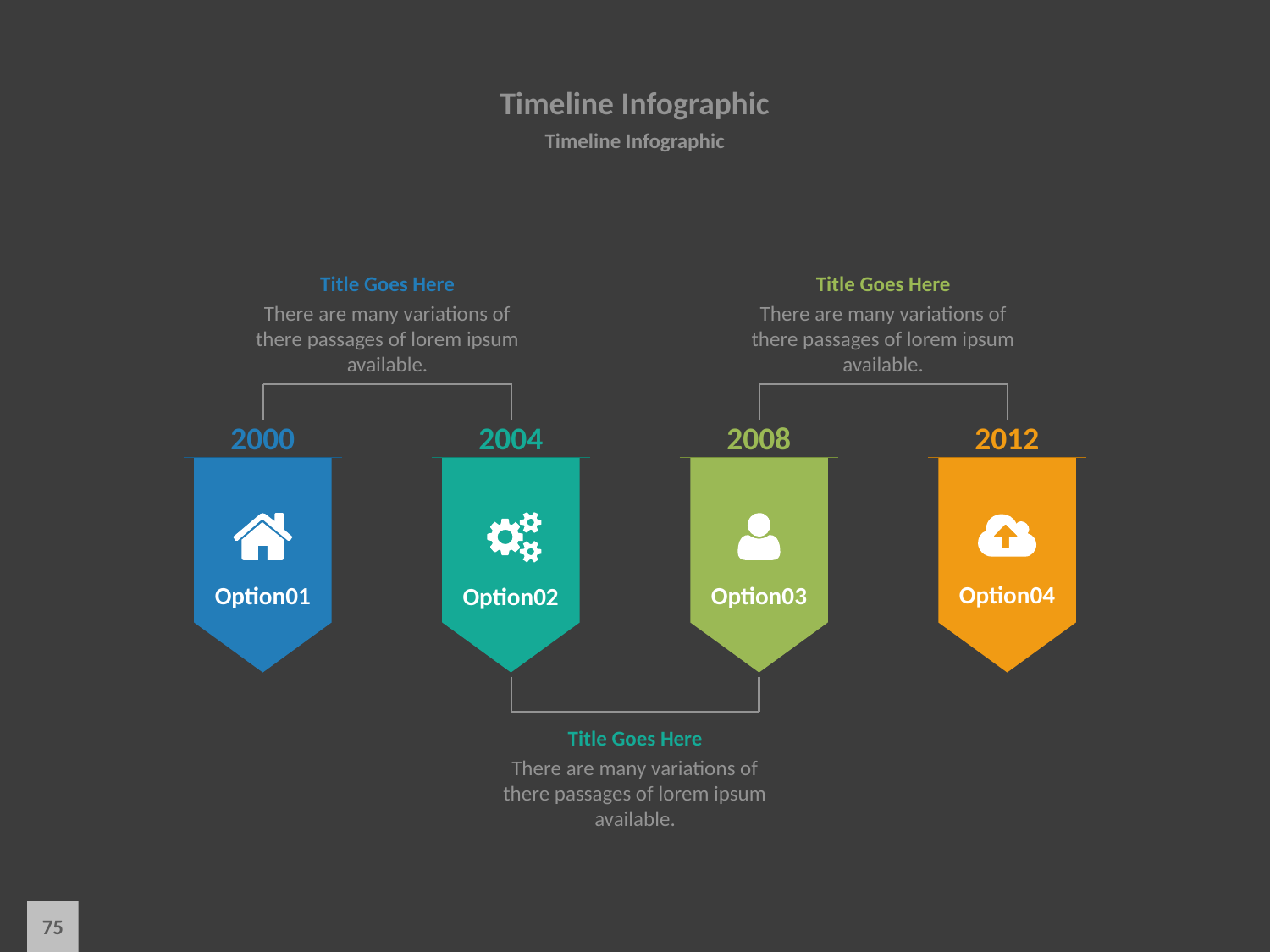

# Timeline Infographic
Timeline Infographic
Title Goes Here
There are many variations of there passages of lorem ipsum available.
Title Goes Here
There are many variations of there passages of lorem ipsum available.
2000
2004
2008
2012

Option02

Option01

Option03

Option04
Title Goes Here
There are many variations of there passages of lorem ipsum available.